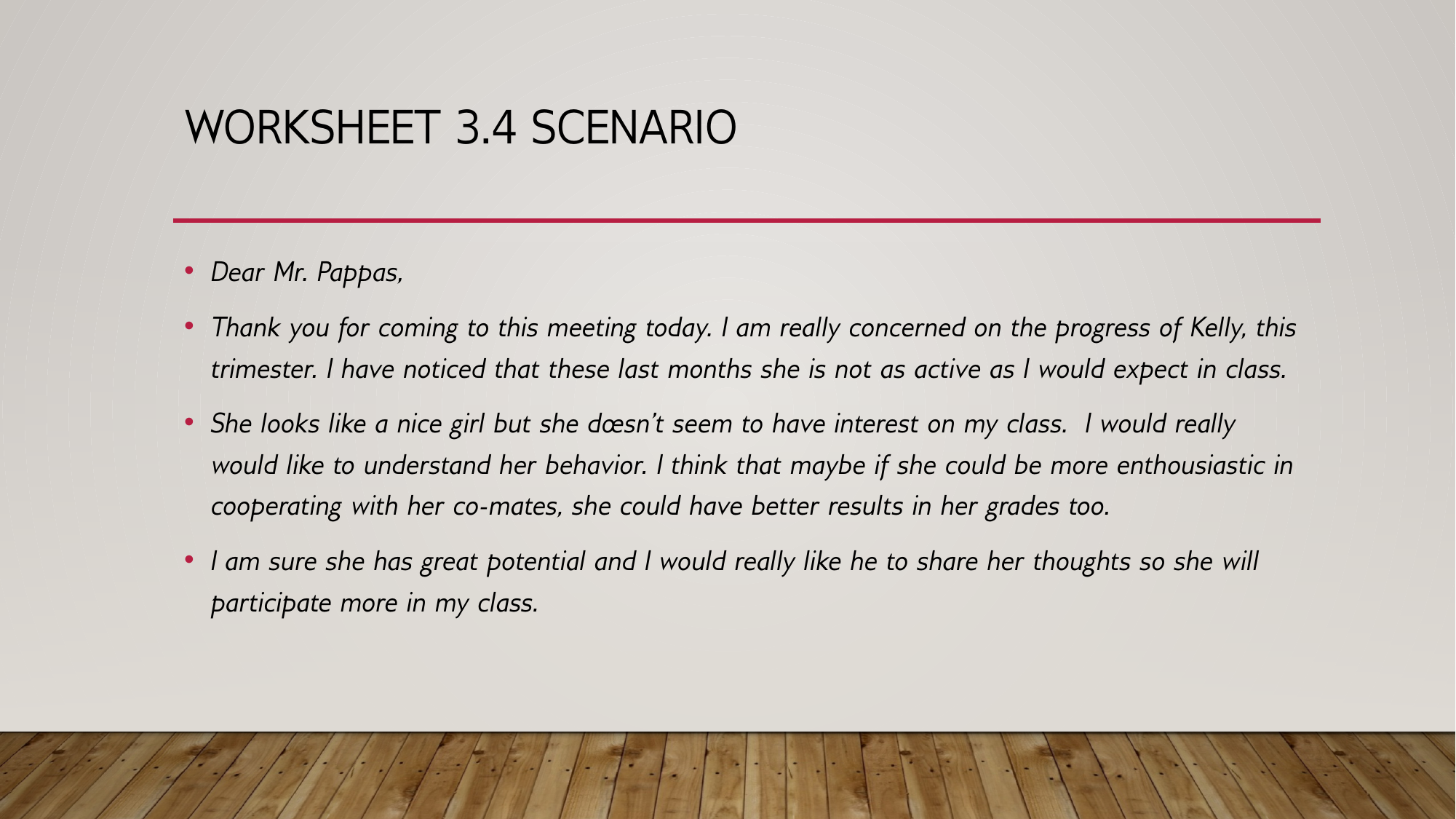

# Worksheet 3.4 Scenario
Dear Mr. Pappas,
Thank you for coming to this meeting today. I am really concerned on the progress of Kelly, this trimester. I have noticed that these last months she is not as active as I would expect in class.
She looks like a nice girl but she doesn’t seem to have interest on my class.  I would really would like to understand her behavior. I think that maybe if she could be more enthousiastic in cooperating with her co-mates, she could have better results in her grades too.
I am sure she has great potential and I would really like he to share her thoughts so she will participate more in my class.